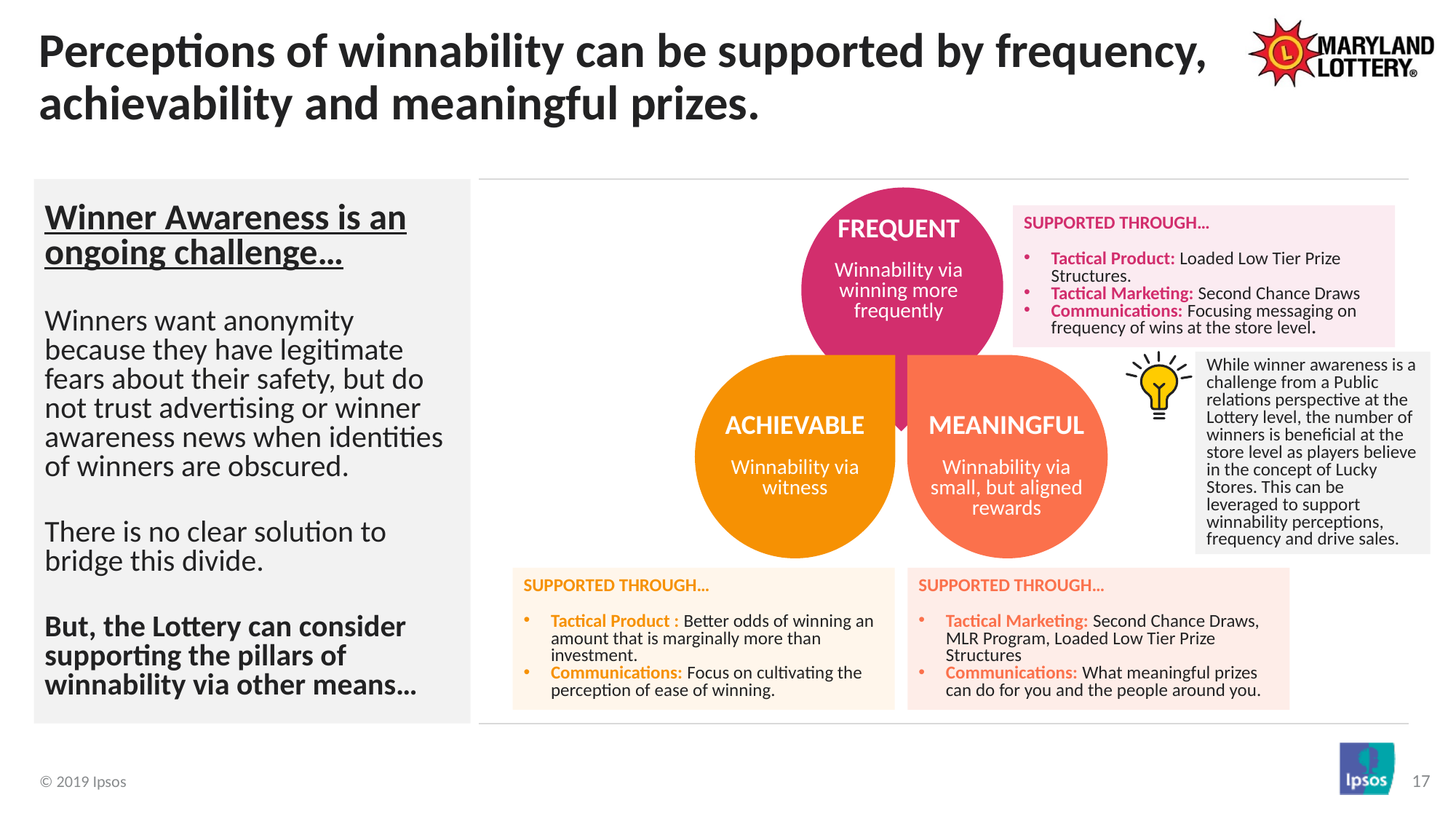

# Perceptions of winnability can be supported by frequency, achievability and meaningful prizes.
Winner Awareness is an ongoing challenge…
Winners want anonymity because they have legitimate fears about their safety, but do not trust advertising or winner awareness news when identities of winners are obscured.
There is no clear solution to bridge this divide.
But, the Lottery can consider supporting the pillars of winnability via other means…

FREQUENT
Winnability via winning more frequently

ACHIEVABLE
Winnability via witness
MEANINGFUL
Winnability via small, but aligned rewards
Supported through…
Tactical Product: Loaded Low Tier Prize Structures.
Tactical Marketing: Second Chance Draws
Communications: Focusing messaging on frequency of wins at the store level.
Supported through…
Tactical Product : Better odds of winning an amount that is marginally more than investment.
Communications: Focus on cultivating the perception of ease of winning.
Supported through…
Tactical Marketing: Second Chance Draws, MLR Program, Loaded Low Tier Prize Structures
Communications: What meaningful prizes can do for you and the people around you.
While winner awareness is a challenge from a Public relations perspective at the Lottery level, the number of winners is beneficial at the store level as players believe in the concept of Lucky Stores. This can be leveraged to support winnability perceptions,  frequency and drive sales.